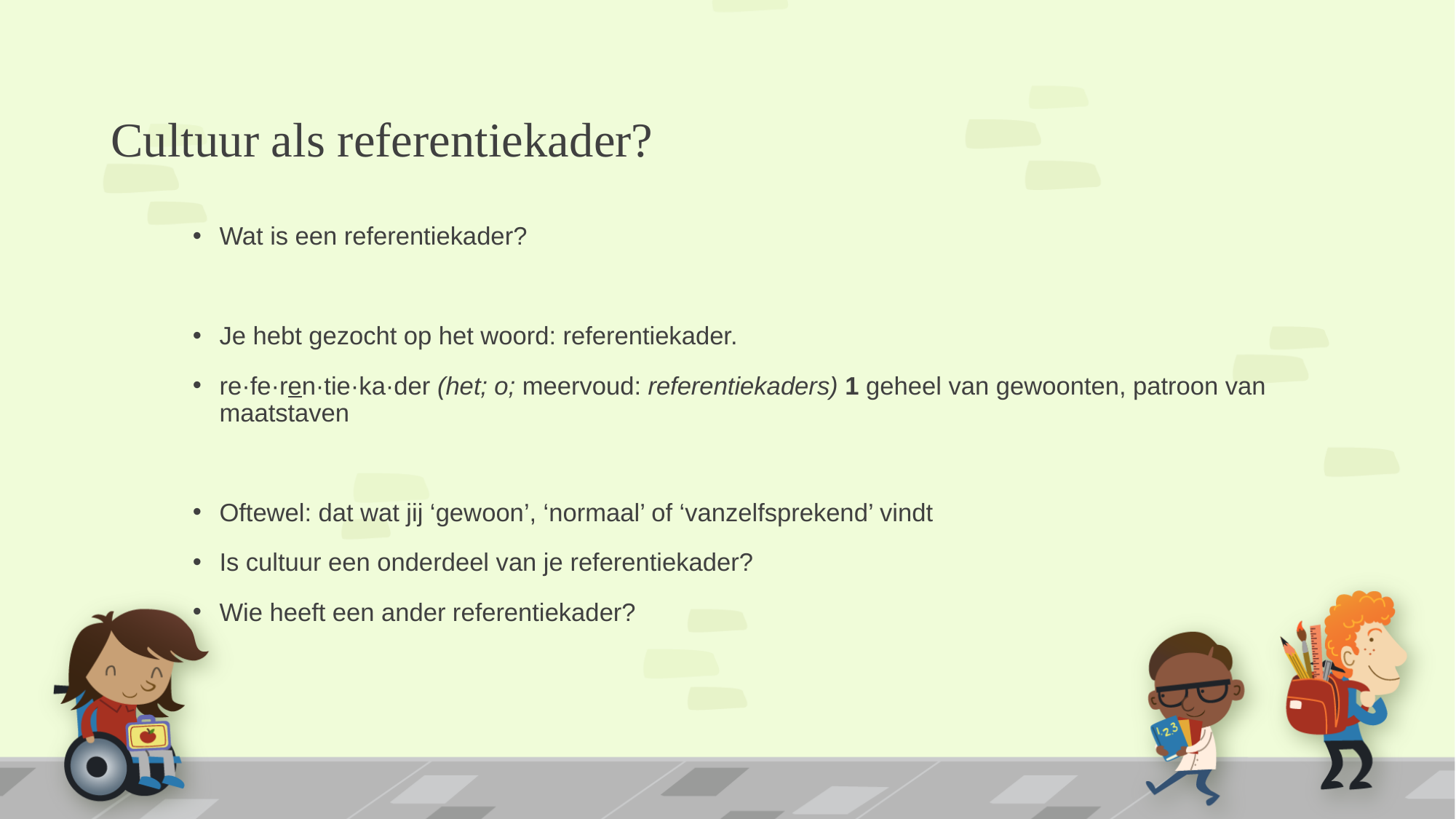

# Cultuur als referentiekader?
Wat is een referentiekader?

Je hebt gezocht op het woord: referentiekader.
re·fe·ren·tie·ka·der (het; o; meervoud: referentiekaders) 1 geheel van gewoonten, patroon van maatstaven

Oftewel: dat wat jij ‘gewoon’, ‘normaal’ of ‘vanzelfsprekend’ vindt
Is cultuur een onderdeel van je referentiekader?
Wie heeft een ander referentiekader?